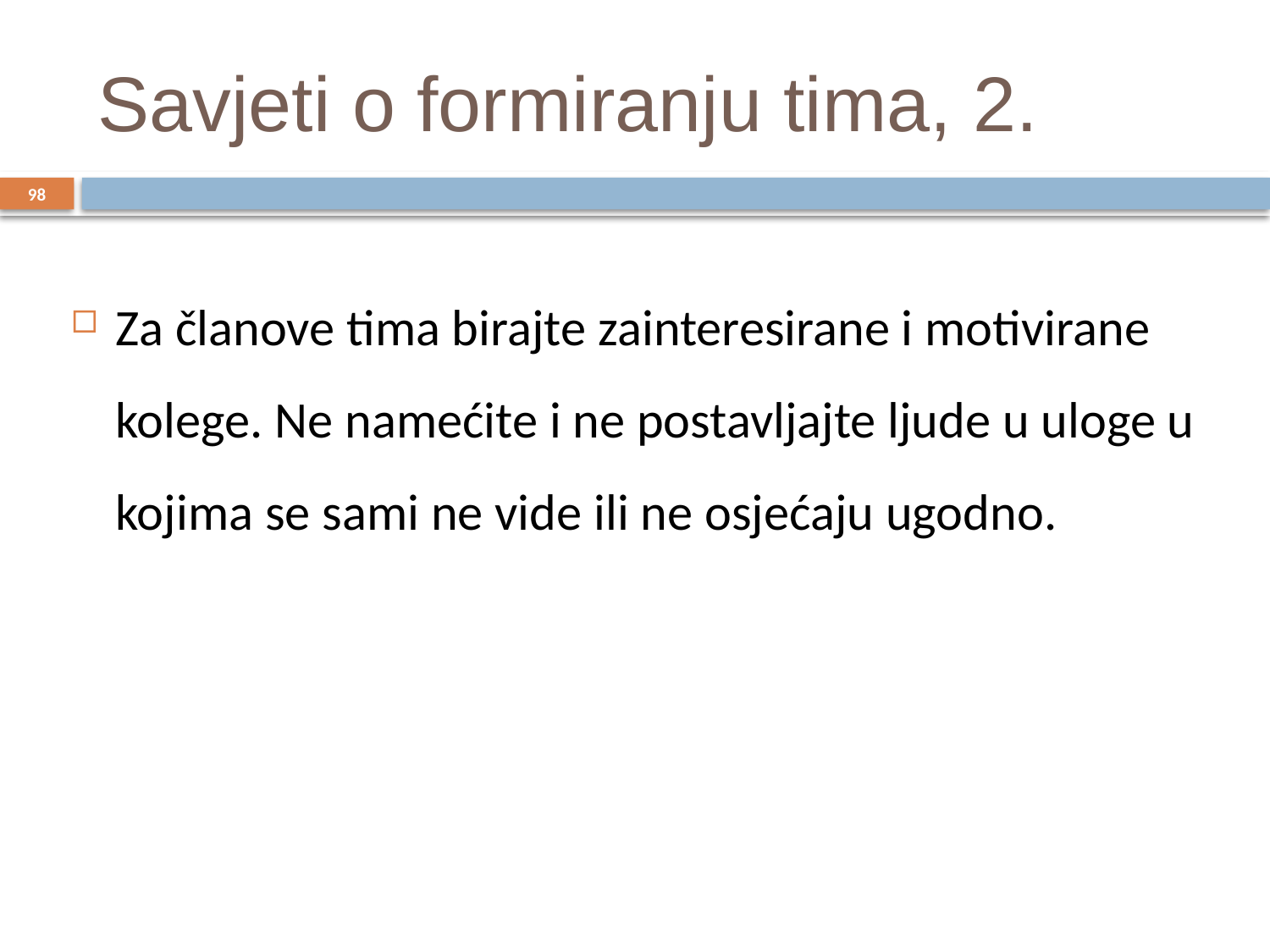

# Savjeti o formiranju tima, 2.
98
Za članove tima birajte zainteresirane i motivirane kolege. Ne namećite i ne postavljajte ljude u uloge u kojima se sami ne vide ili ne osjećaju ugodno.